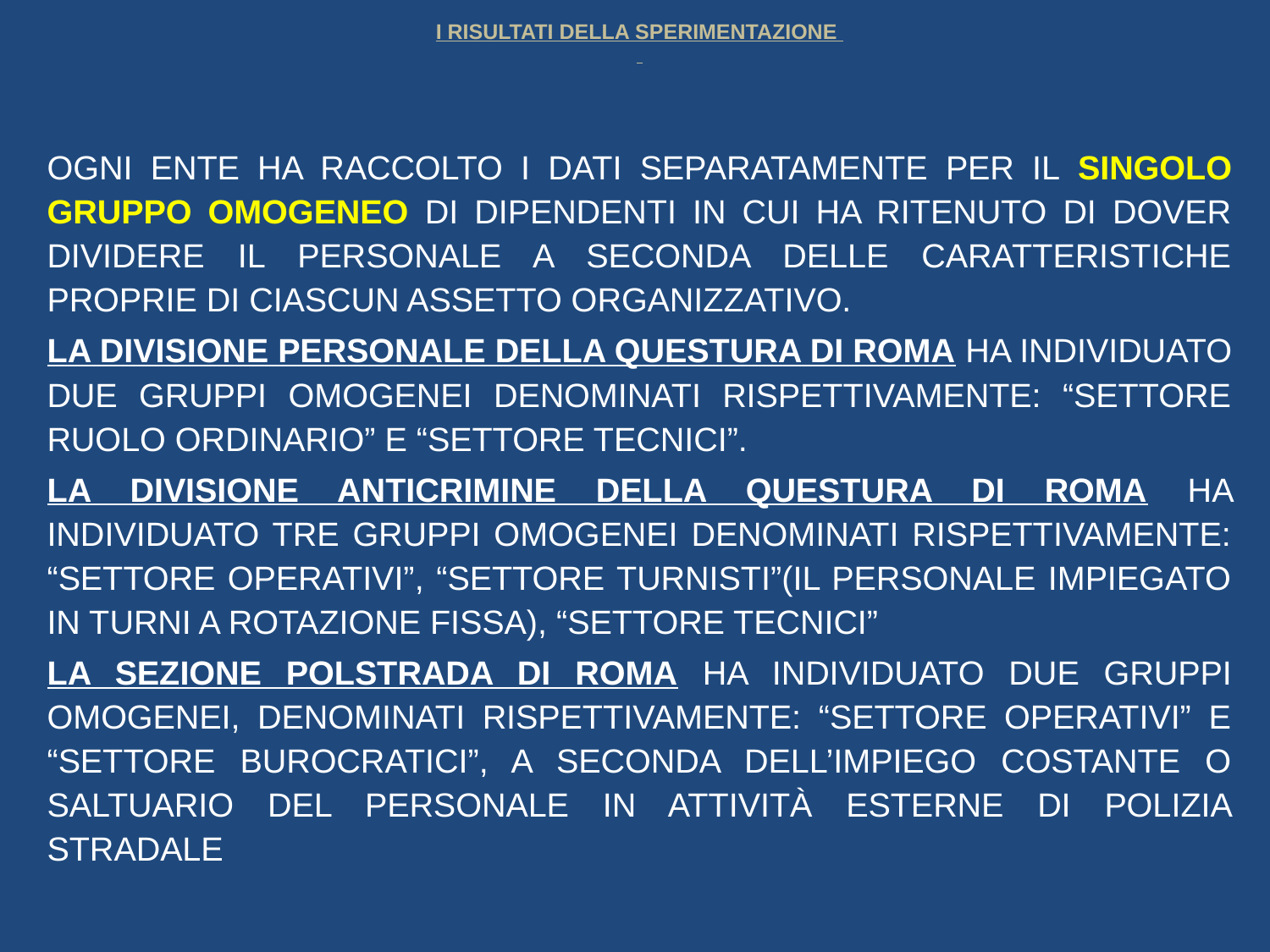

# I RISULTATI DELLA SPERIMENTAZIONE
OGNI ENTE HA RACCOLTO I DATI SEPARATAMENTE PER IL SINGOLO GRUPPO OMOGENEO DI DIPENDENTI IN CUI HA RITENUTO DI DOVER DIVIDERE IL PERSONALE A SECONDA DELLE CARATTERISTICHE PROPRIE DI CIASCUN ASSETTO ORGANIZZATIVO.
LA DIVISIONE PERSONALE DELLA QUESTURA DI ROMA HA INDIVIDUATO DUE GRUPPI OMOGENEI DENOMINATI RISPETTIVAMENTE: “SETTORE RUOLO ORDINARIO” E “SETTORE TECNICI”.
LA DIVISIONE ANTICRIMINE DELLA QUESTURA DI ROMA HA INDIVIDUATO TRE GRUPPI OMOGENEI DENOMINATI RISPETTIVAMENTE: “SETTORE OPERATIVI”, “SETTORE TURNISTI”(IL PERSONALE IMPIEGATO IN TURNI A ROTAZIONE FISSA), “SETTORE TECNICI”
LA SEZIONE POLSTRADA DI ROMA HA INDIVIDUATO DUE GRUPPI OMOGENEI, DENOMINATI RISPETTIVAMENTE: “SETTORE OPERATIVI” E “SETTORE BUROCRATICI”, A SECONDA DELL’IMPIEGO COSTANTE O SALTUARIO DEL PERSONALE IN ATTIVITÀ ESTERNE DI POLIZIA STRADALE